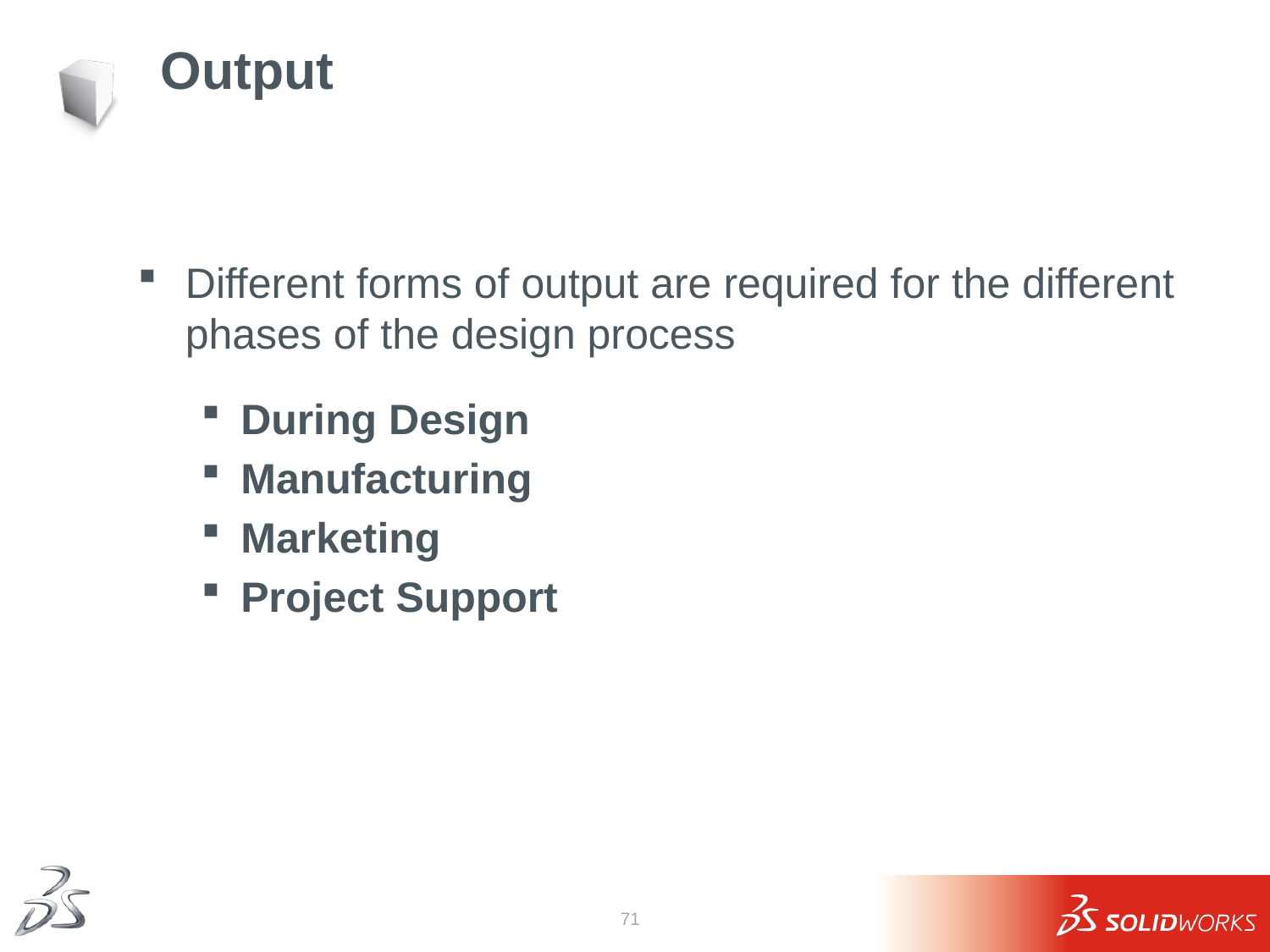

# Output
Different forms of output are required for the different phases of the design process
During Design
Manufacturing
Marketing
Project Support